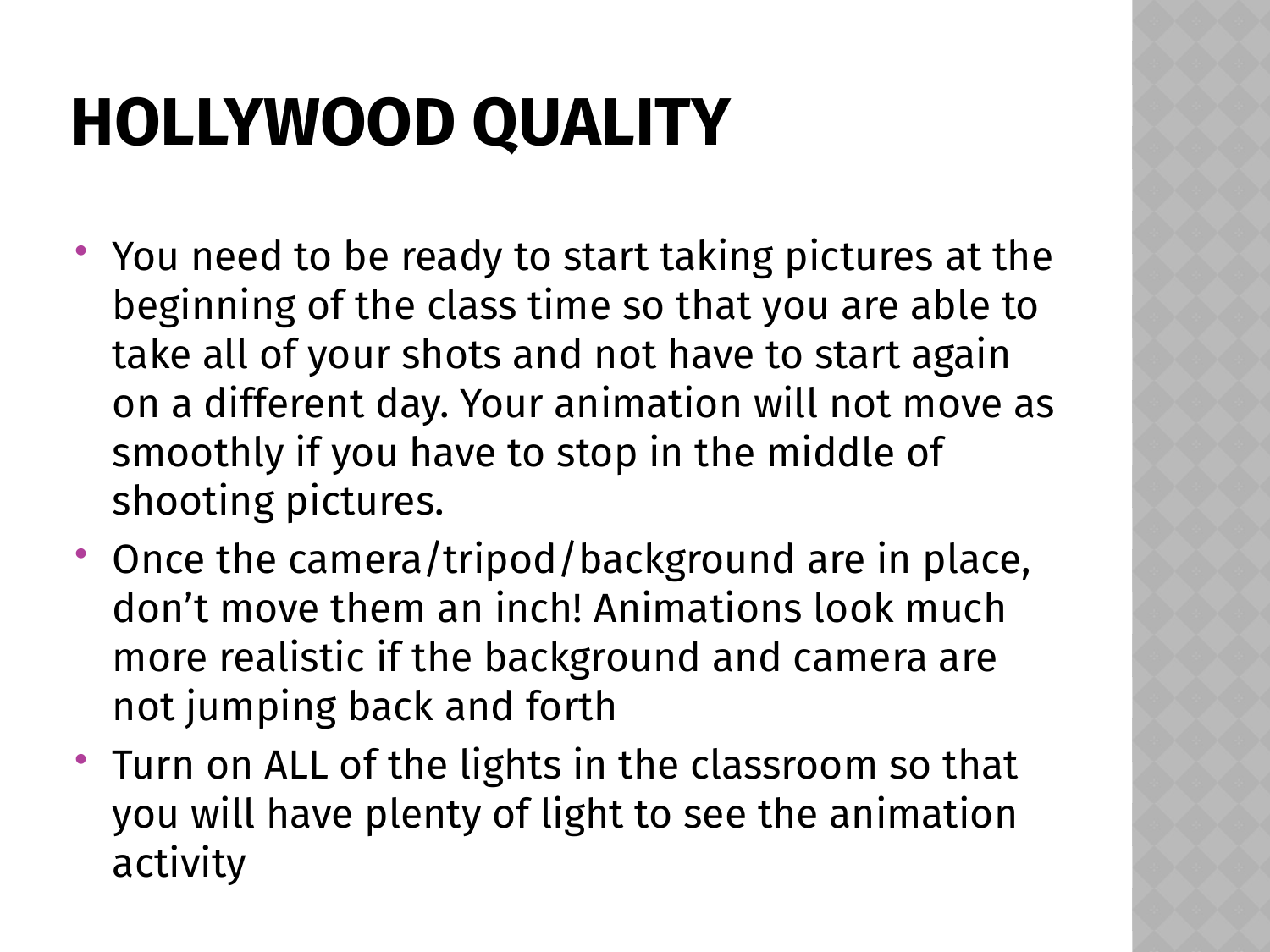

# HollyWood quality
You need to be ready to start taking pictures at the beginning of the class time so that you are able to take all of your shots and not have to start again on a different day. Your animation will not move as smoothly if you have to stop in the middle of shooting pictures.
Once the camera/tripod/background are in place, don’t move them an inch! Animations look much more realistic if the background and camera are not jumping back and forth
Turn on ALL of the lights in the classroom so that you will have plenty of light to see the animation activity